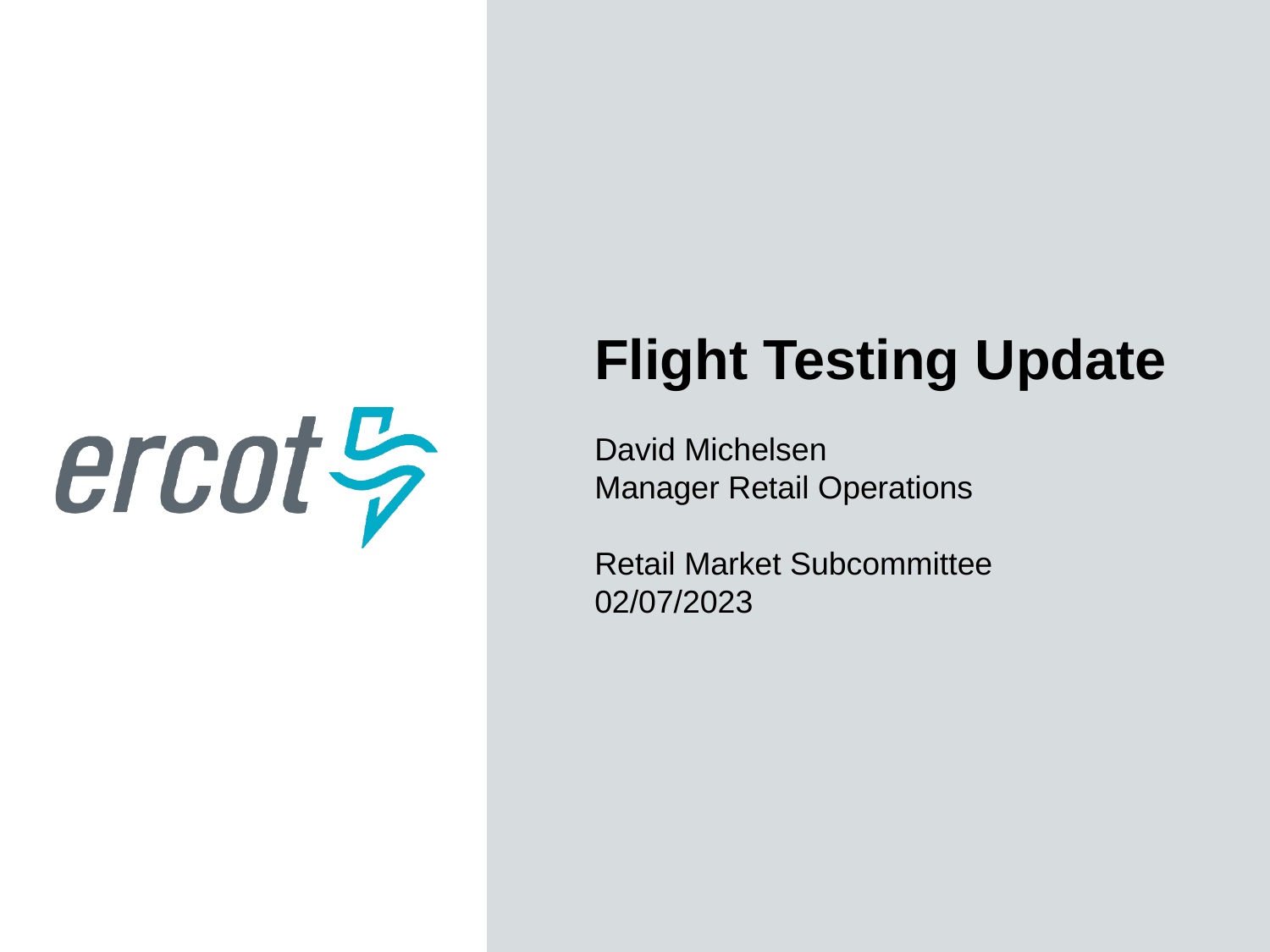

Flight Testing Update

David Michelsen
Manager Retail Operations

Retail Market Subcommittee
02/07/2023